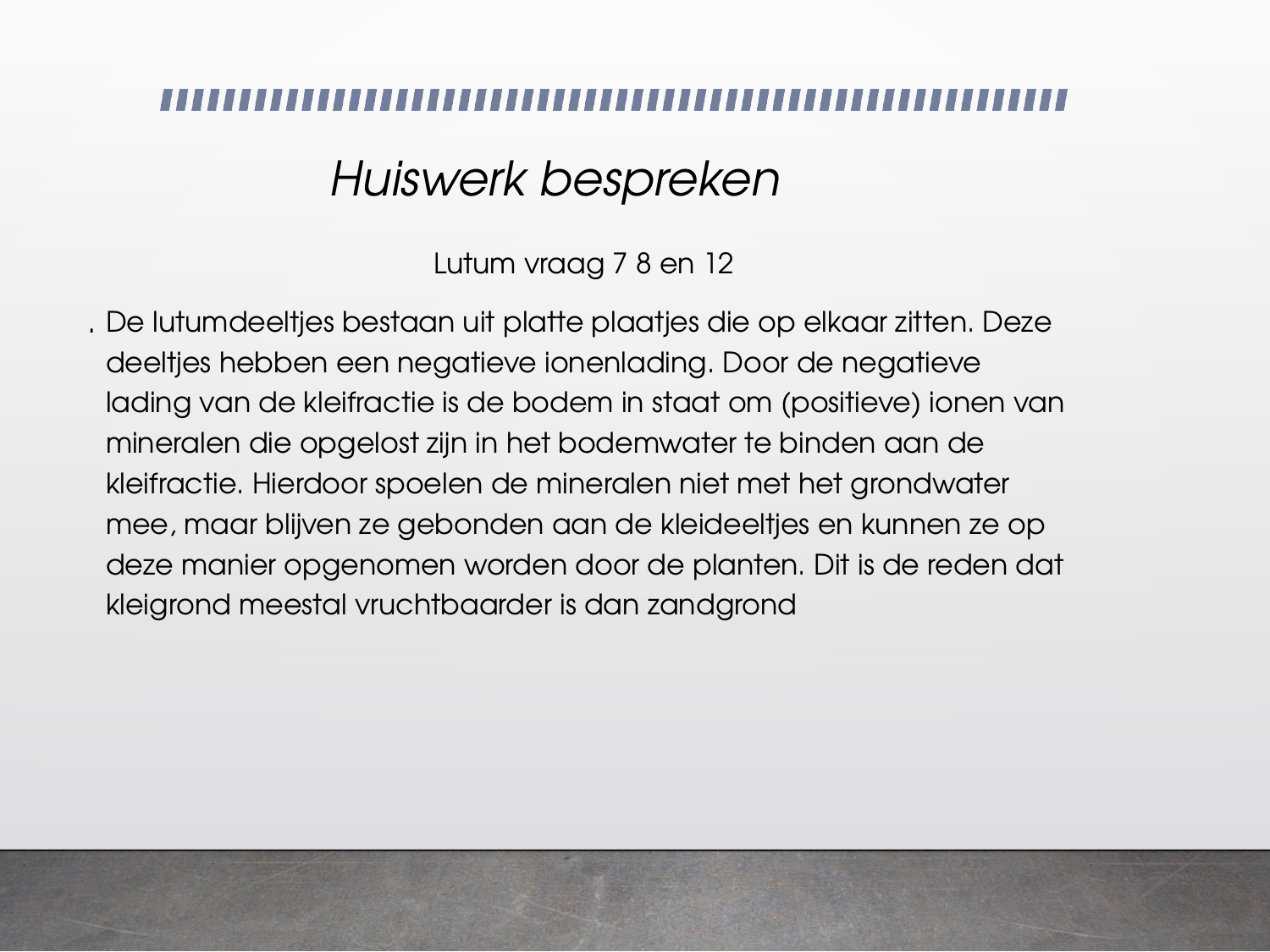

# Huiswerk bespreken
Lutum vraag 7 8 en 12
De lutumdeeltjes bestaan uit platte plaatjes die op elkaar zitten. Deze deeltjes hebben een negatieve ionenlading. Door de negatieve lading van de kleifractie is de bodem in staat om (positieve) ionen van mineralen die opgelost zijn in het bodemwater te binden aan de kleifractie. Hierdoor spoelen de mineralen niet met het grondwater mee, maar blijven ze gebonden aan de kleideeltjes en kunnen ze op deze manier opgenomen worden door de planten. Dit is de reden dat kleigrond meestal vruchtbaarder is dan zandgrond

.